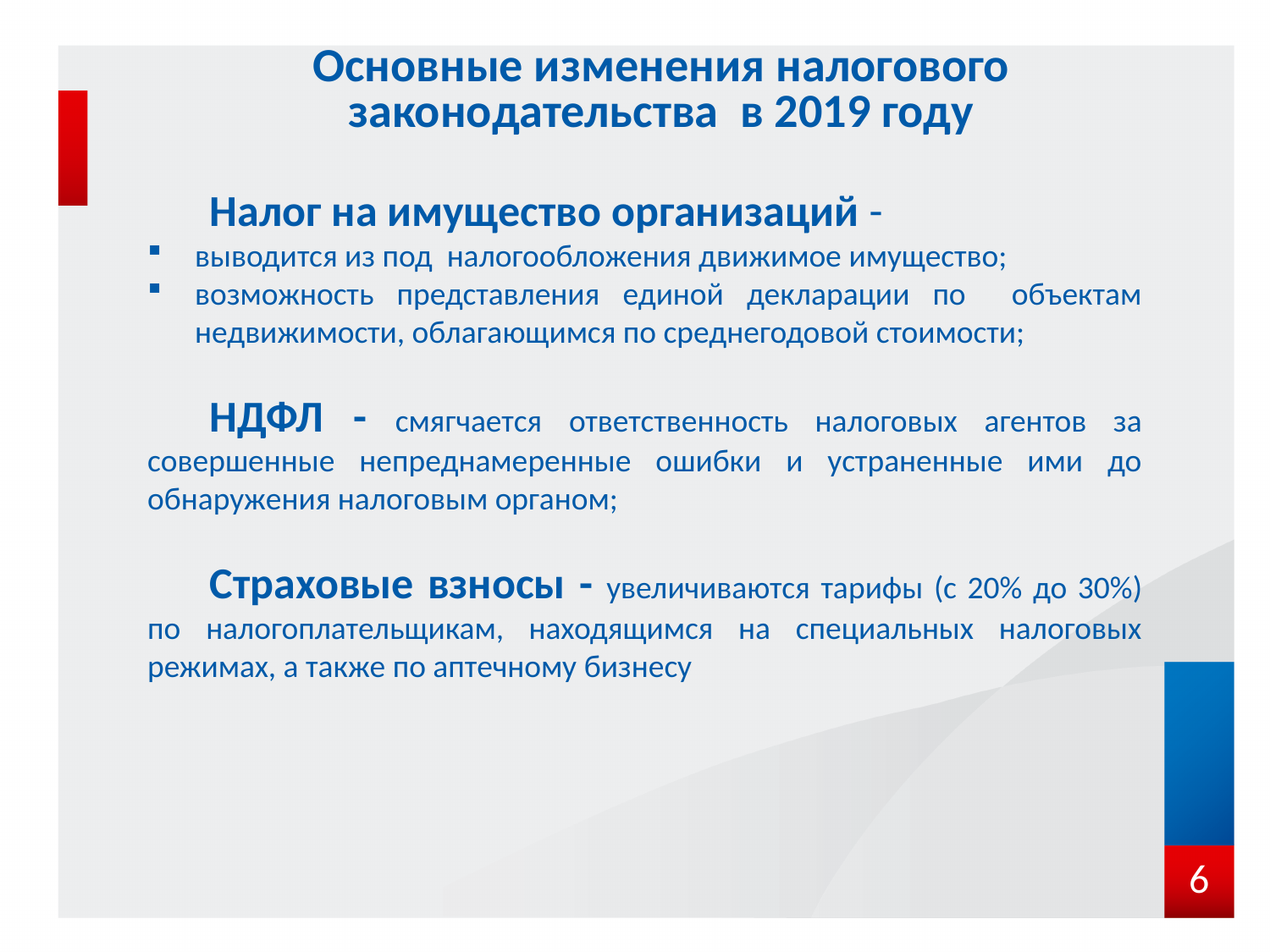

# Основные изменения налогового законодательства  в 2019 году
Налог на имущество организаций -
выводится из под  налогообложения движимое имущество;
возможность представления единой декларации по  объектам недвижимости, облагающимся по среднегодовой стоимости;

НДФЛ - смягчается ответственность налоговых агентов за совершенные непреднамеренные ошибки и устраненные ими до обнаружения налоговым органом;

Страховые взносы - увеличиваются тарифы (с 20% до 30%) по налогоплательщикам, находящимся на специальных налоговых режимах, а также по аптечному бизнесу
6